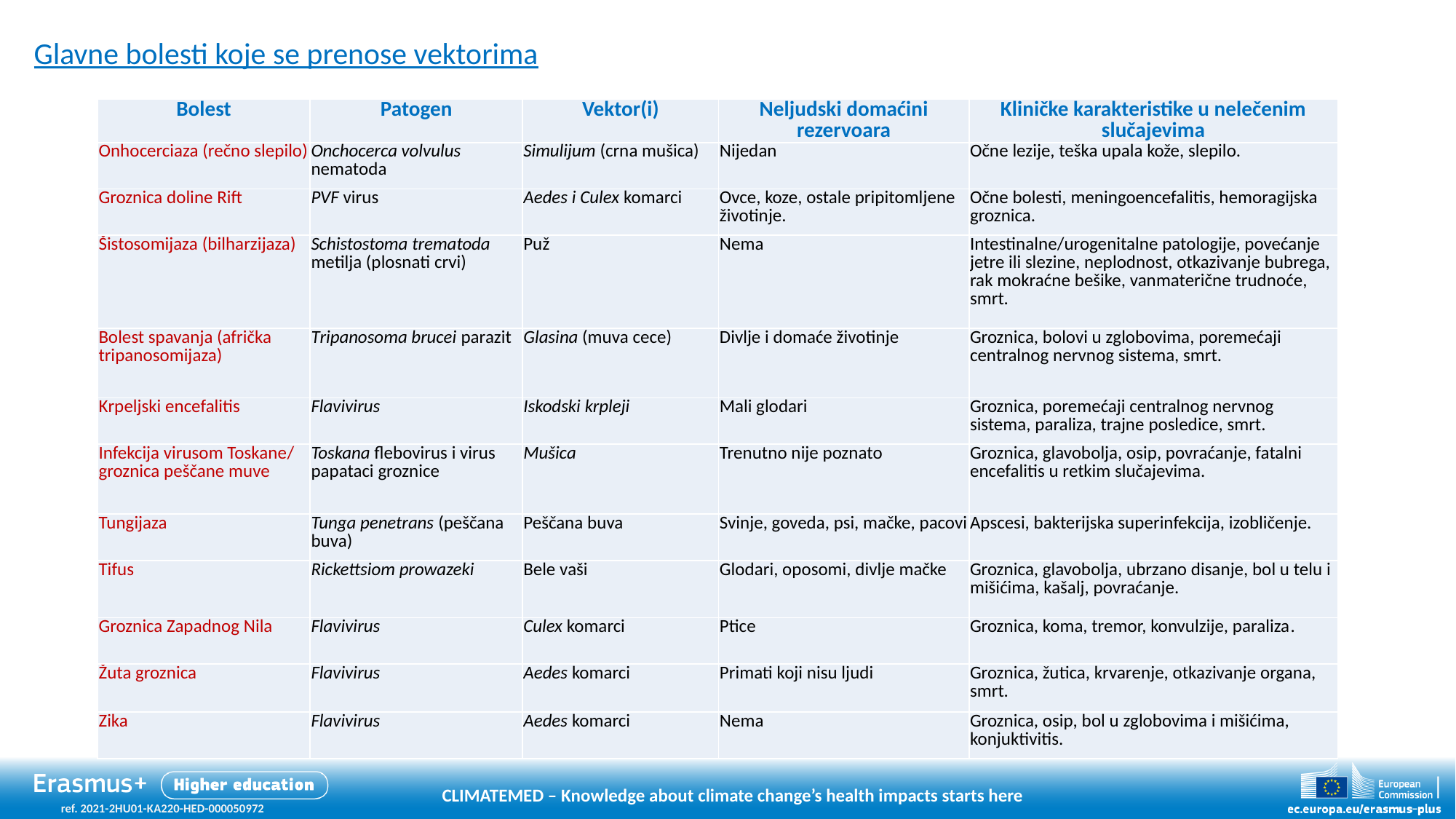

Glavne bolesti koje se prenose vektorima

| Bolest | Patogen | Vektor(i) | Neljudski domaćini rezervoara | Kliničke karakteristike u nelečenim slučajevima |
| --- | --- | --- | --- | --- |
| Onhocerciaza (rečno slepilo) | Оnchocerca volvulus nematoda | Simulijum (crna mušica) | Nijedan | Očne lezije, teška upala kože, slepilo. |
| Groznica doline Rift | PVF virus | Aedes i Culex komarci | Ovce, koze, ostale pripitomljene životinje. | Očne bolesti, meningoencefalitis, hemoragijska groznica. |
| Šistosomijaza (bilharzijaza) | Schistostoma trematoda metilja (plosnati crvi) | Puž | Nema | Intestinalne/urogenitalne patologije, povećanje jetre ili slezine, neplodnost, otkazivanje bubrega, rak mokraćne bešike, vanmaterične trudnoće, smrt. |
| Bolest spavanja (afrička tripanosomijaza) | Тripanosoma brucei parazit | Glasina (muva cece) | Divlje i domaće životinje | Groznica, bolovi u zglobovima, poremećaji centralnog nervnog sistema, smrt. |
| Krpeljski encefalitis | Flavivirus | Iskodski krpleji | Mali glodari | Groznica, poremećaji centralnog nervnog sistema, paraliza, trajne posledice, smrt. |
| Infekcija virusom Toskane/ groznica peščane muve | Toskana flebovirus i virus papataci groznice | Mušica | Trenutno nije poznato | Groznica, glavobolja, osip, povraćanje, fatalni encefalitis u retkim slučajevima. |
| Tungijaza | Tunga penetrans (peščana buva) | Peščana buva | Svinje, goveda, psi, mačke, pacovi | Apscesi, bakterijska superinfekcija, izobličenje. |
| Tifus | Rickettsiom prowazeki | Bele vaši | Glodari, oposomi, divlje mačke | Groznica, glavobolja, ubrzano disanje, bol u telu i mišićima, kašalj, povraćanje. |
| Groznica Zapadnog Nila | Flavivirus | Culex komarci | Ptice | Groznica, koma, tremor, konvulzije, paraliza. |
| Žuta groznica | Flavivirus | Aedes komarci | Primati koji nisu ljudi | Groznica, žutica, krvarenje, otkazivanje organa, smrt. |
| Zika | Flavivirus | Aedes komarci | Nema | Groznica, osip, bol u zglobovima i mišićima, konjuktivitis. |